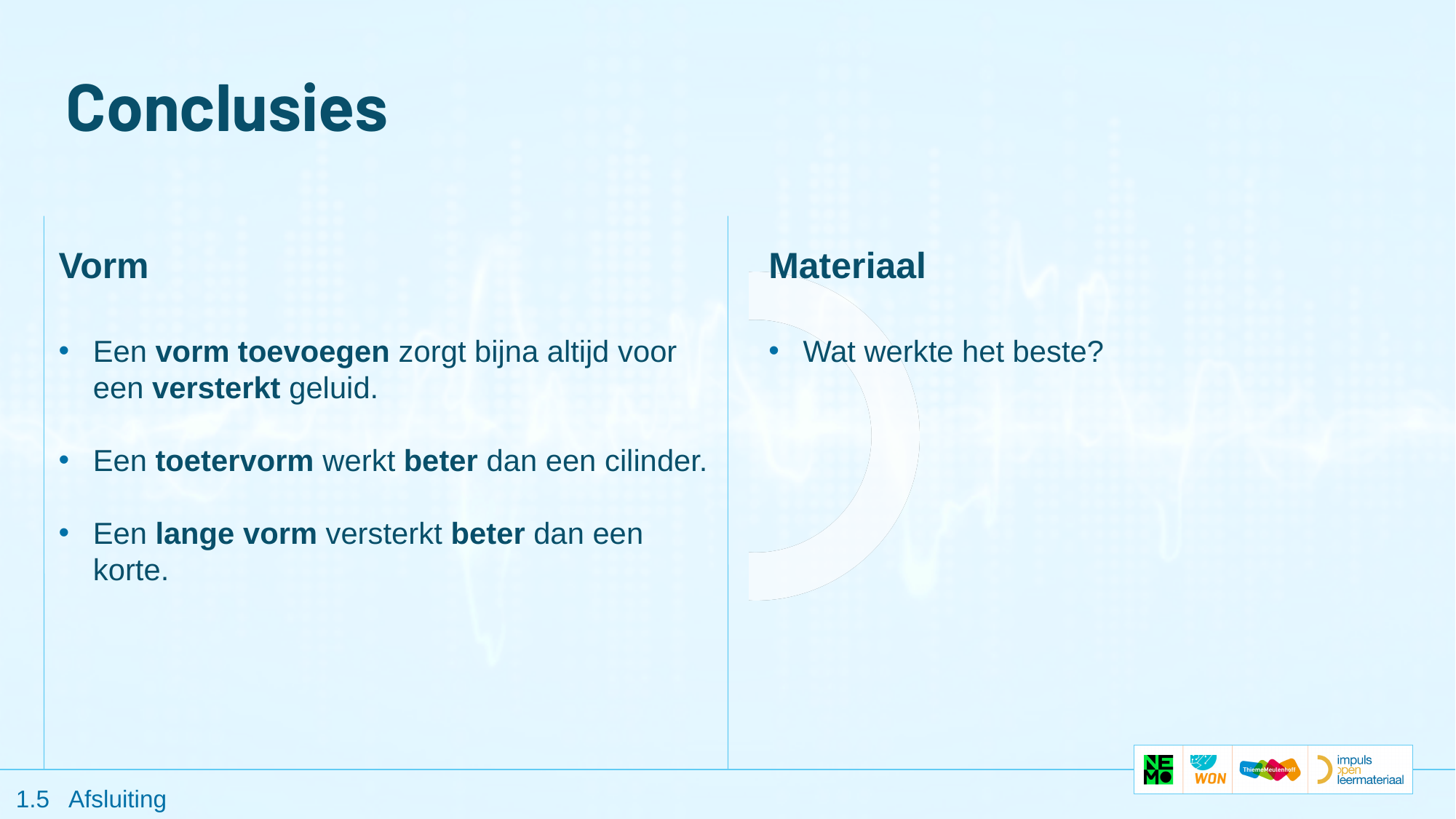

# Conclusies
Vorm

Een vorm toevoegen zorgt bijna altijd voor een versterkt geluid.​
​
Een toetervorm werkt beter dan een cilinder.​
​
Een lange vorm versterkt beter dan een korte.

Materiaal

Wat werkte het beste?

1.5   Afsluiting